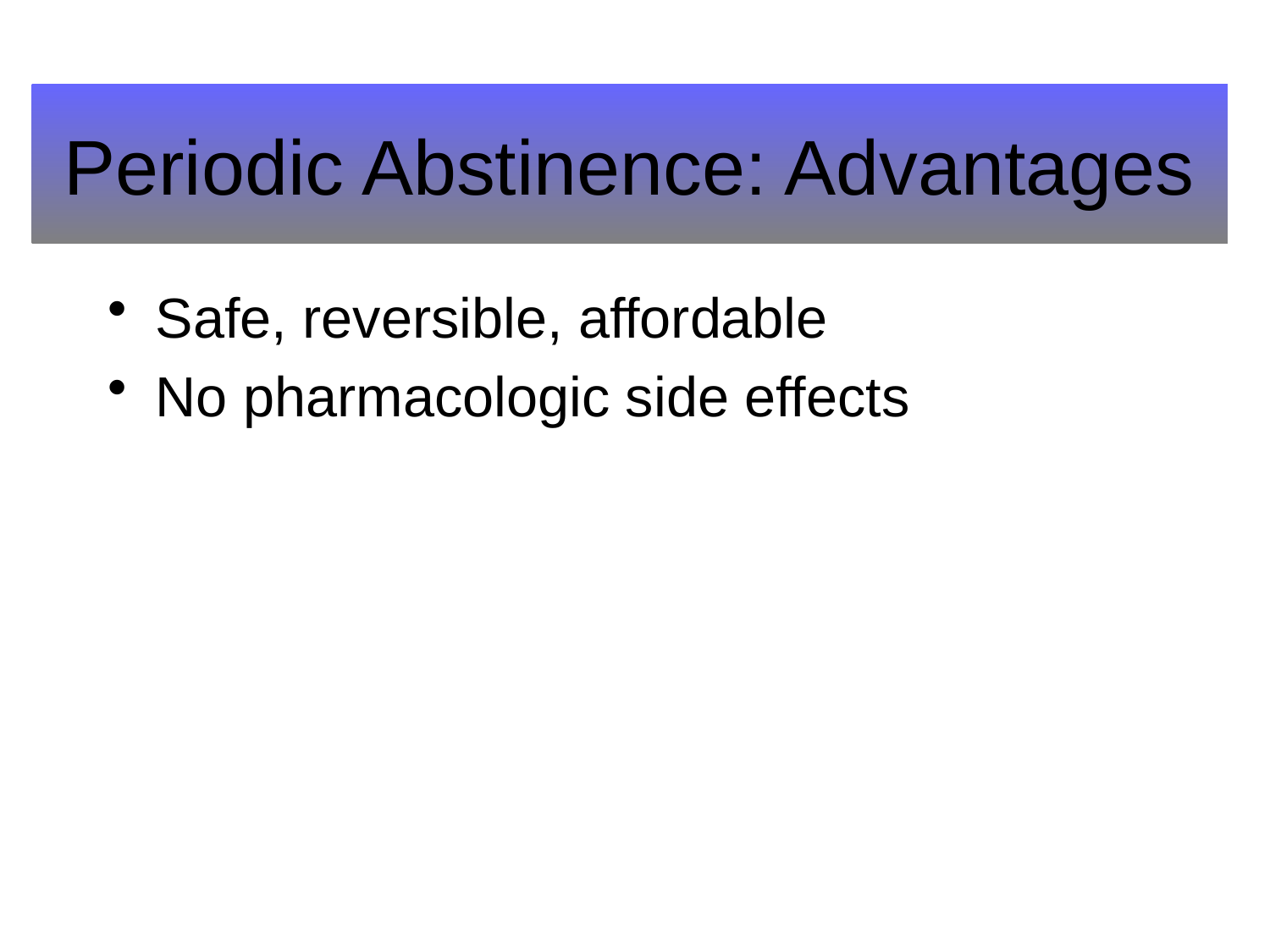

# Periodic Abstinence: Advantages
Safe, reversible, affordable
No pharmacologic side effects